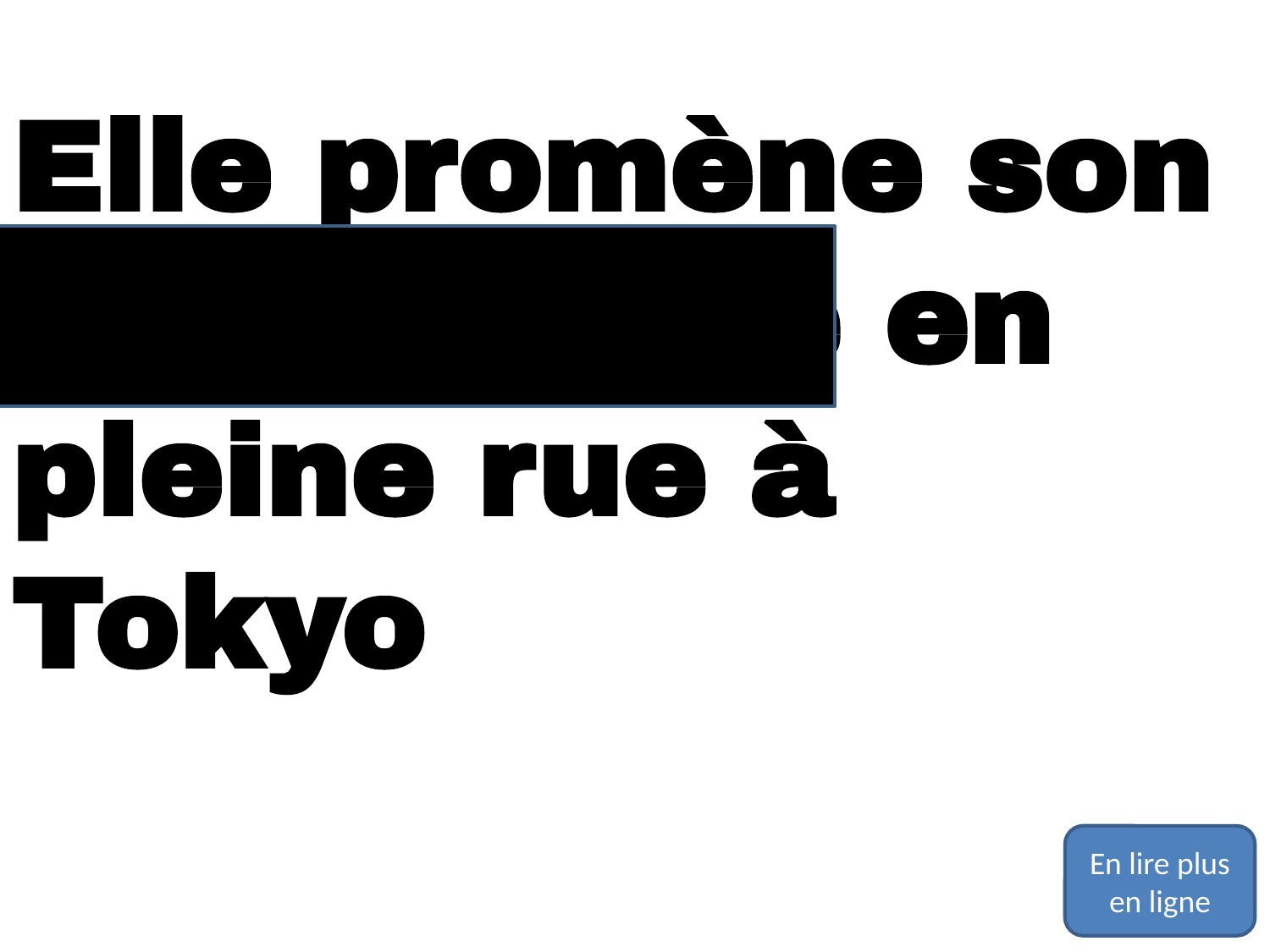

Elle promène son ours polaire en pleine rue à Tokyo

En lire plus en ligne